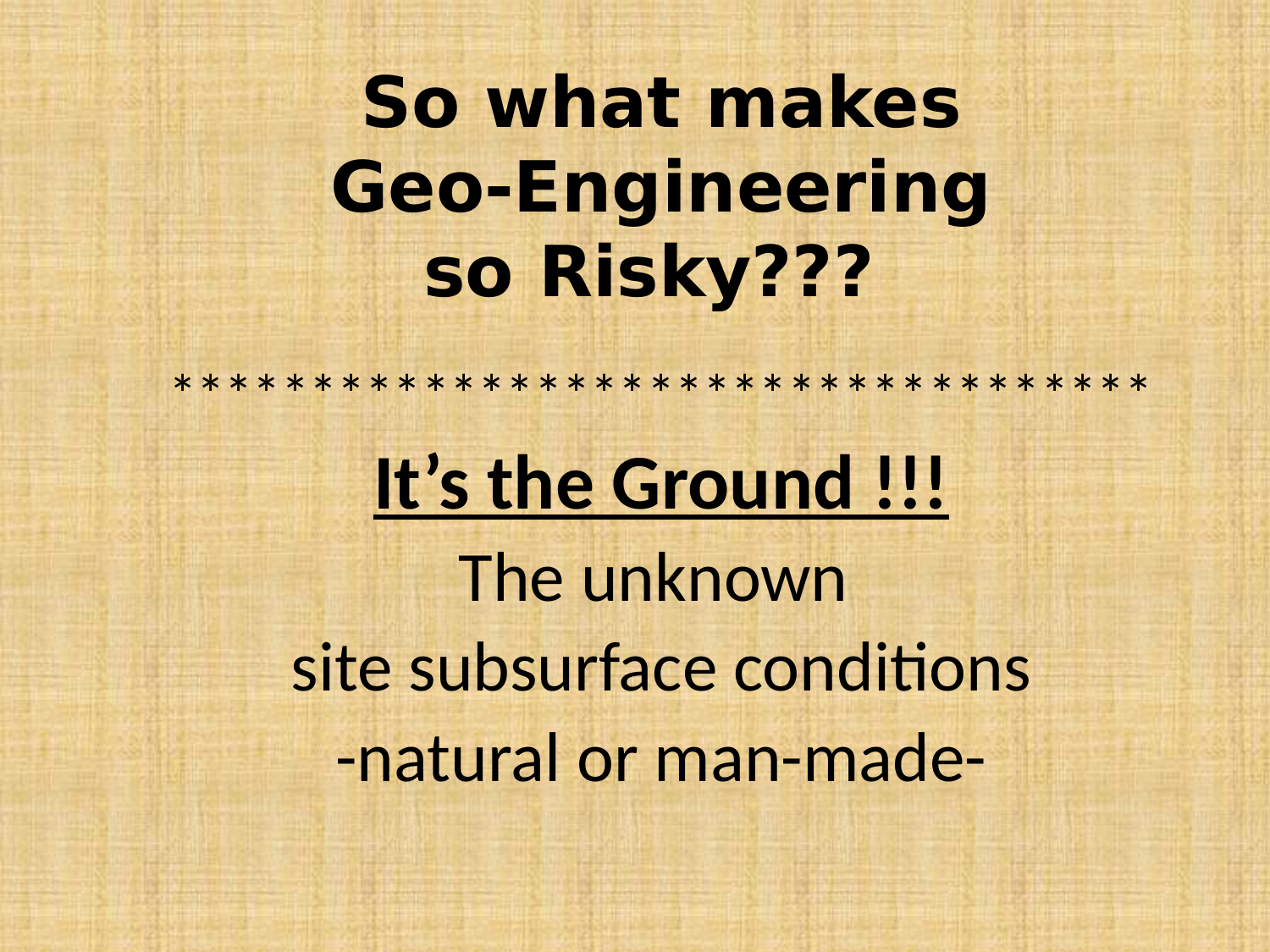

# So what makes Geo-Engineering so Risky???
***********************************
It’s the Ground !!!
The unknown
site subsurface conditions
-natural or man-made-